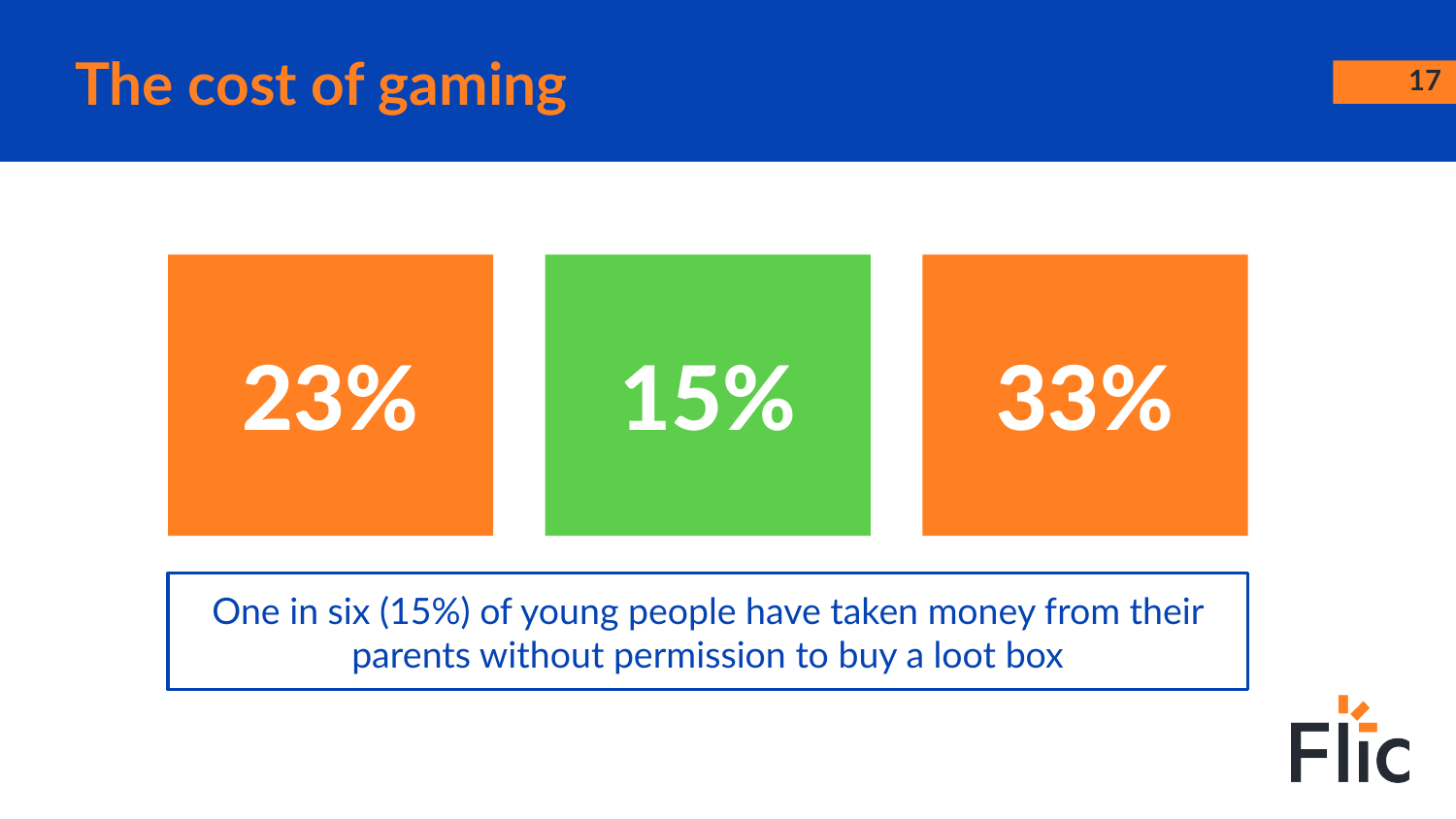

# The cost of gaming

17

23%

15%

33%

One in six (15%) of young people have taken money from their parents without permission to buy a loot box